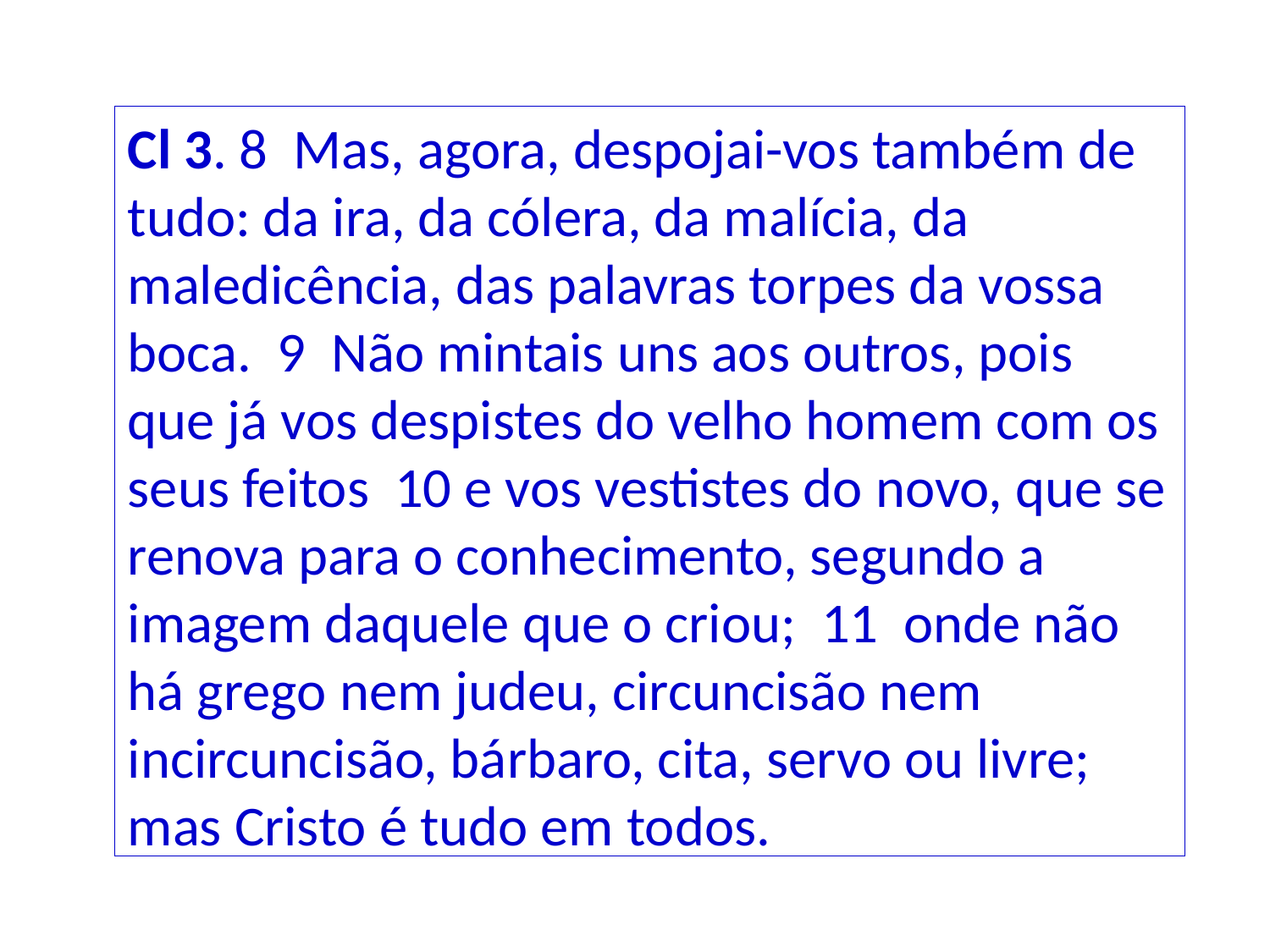

Cl 3. 8  Mas, agora, despojai-vos também de tudo: da ira, da cólera, da malícia, da maledicência, das palavras torpes da vossa boca.  9  Não mintais uns aos outros, pois que já vos despistes do velho homem com os seus feitos  10 e vos vestistes do novo, que se renova para o conhecimento, segundo a imagem daquele que o criou;  11  onde não há grego nem judeu, circuncisão nem incircuncisão, bárbaro, cita, servo ou livre; mas Cristo é tudo em todos.